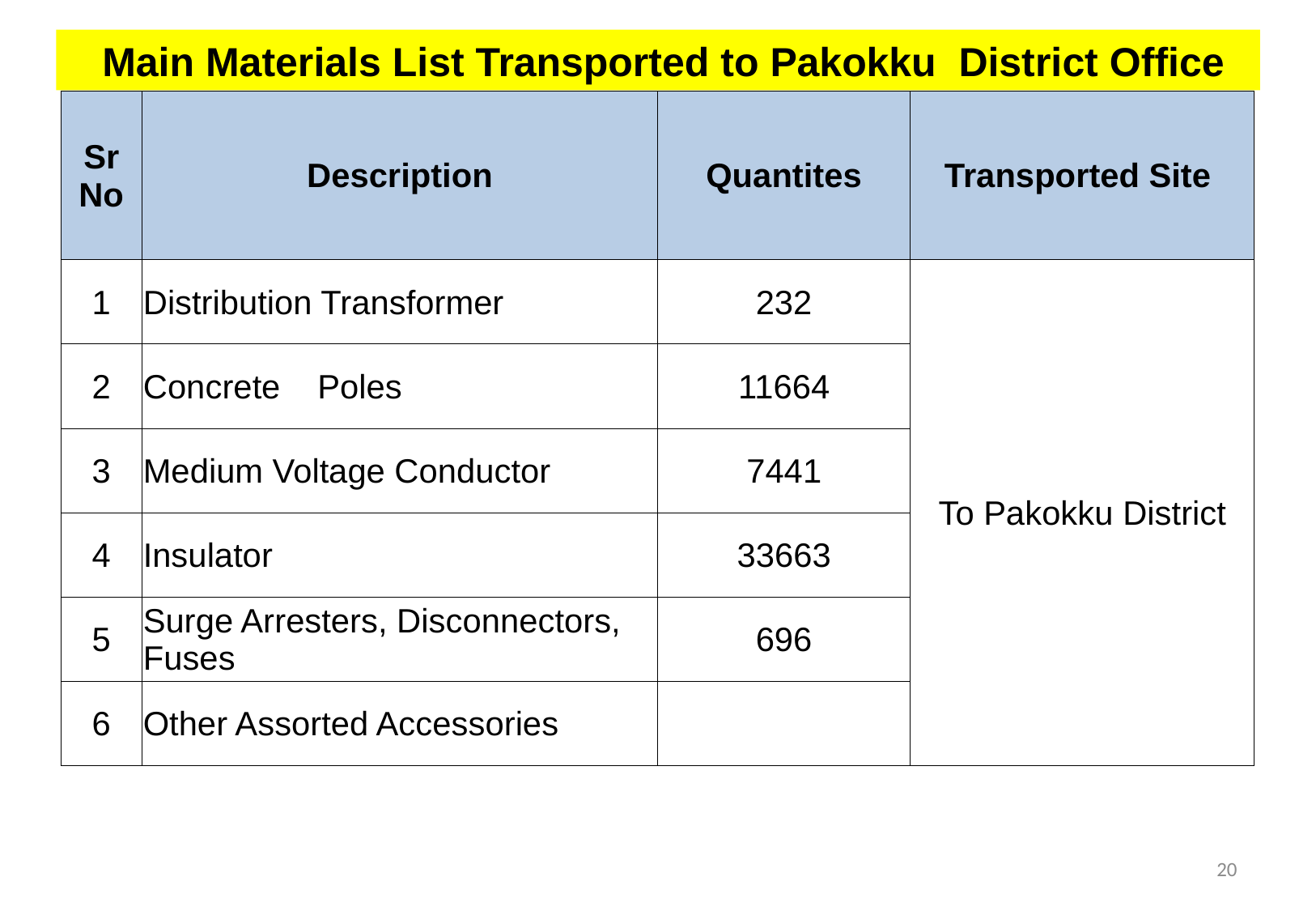

Main Materials List Transported to Pakokku  District Office
| Sr No | Description | Quantites | Transported Site |
| --- | --- | --- | --- |
| 1 | Distribution Transformer | 232 | To Pakokku District |
| 2 | Concrete Poles | 11664 |  |
| 3 | Medium Voltage Conductor | 7441 |  |
| 4 | Insulator | 33663 |  |
| 5 | Surge Arresters, Disconnectors, Fuses | 696 |  |
| 6 | Other Assorted Accessories |  |  |
20